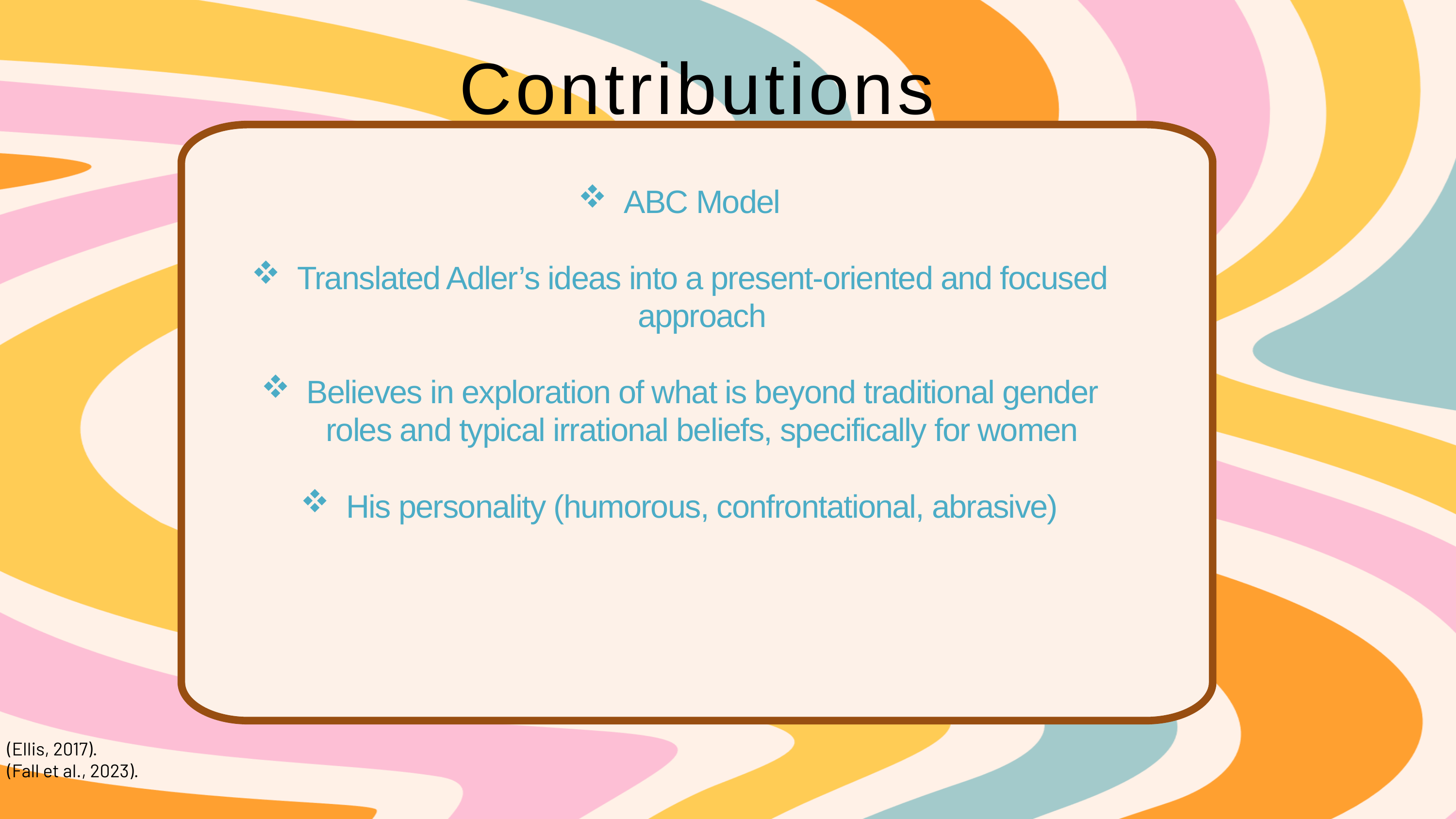

Contributions

ABC Model

Translated Adler’s ideas into a present-oriented and focused approach

Believes in exploration of what is beyond traditional gender roles and typical irrational beliefs, specifically for women

His personality (humorous, confrontational, abrasive)

(Ellis, 2017).
(Fall et al., 2023).